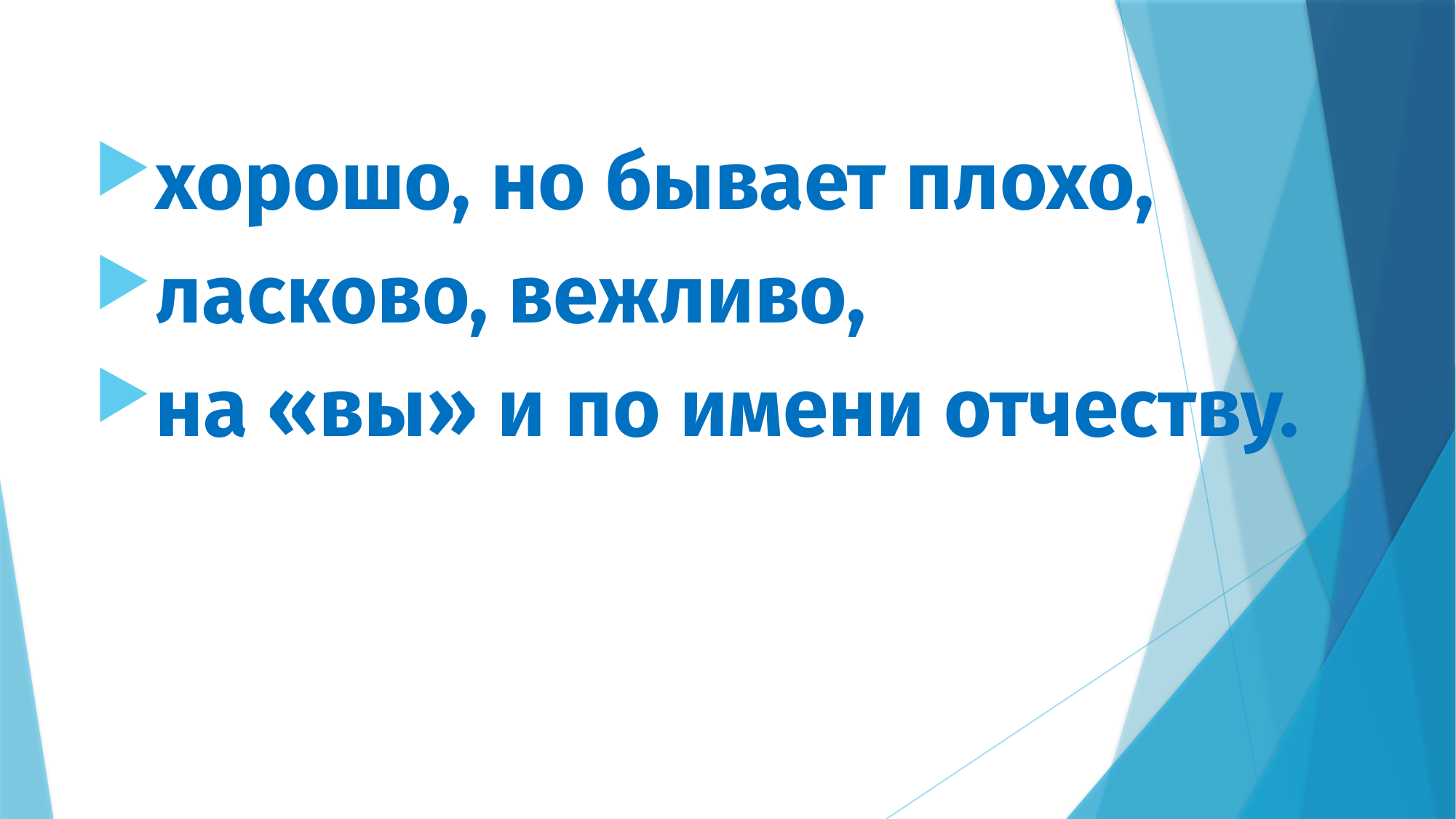

хорошо, но бывает плохо,
ласково, вежливо,
на «вы» и по имени отчеству.